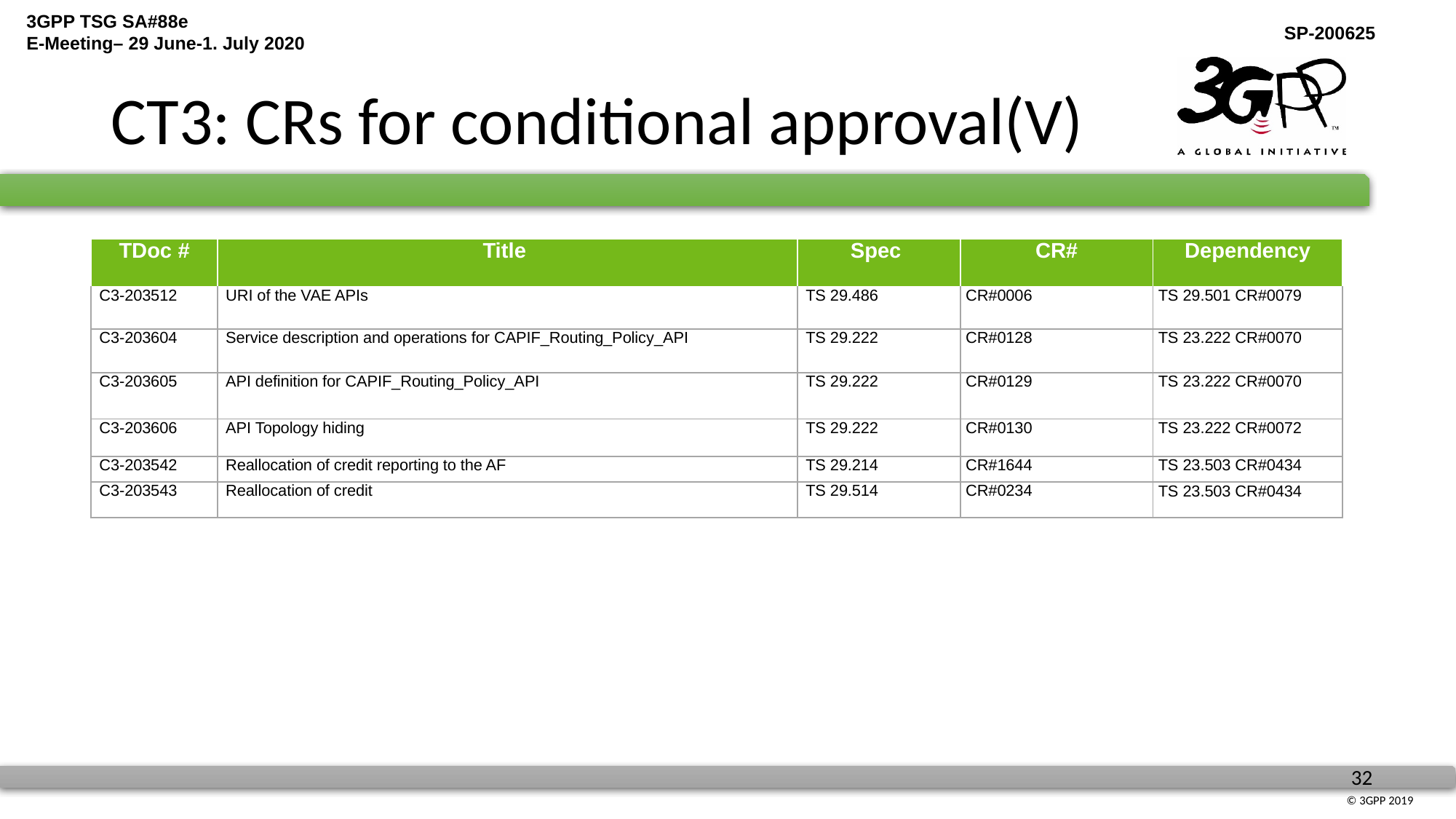

# CT3: CRs for conditional approval(V)
| TDoc # | Title | Spec | CR# | Dependency |
| --- | --- | --- | --- | --- |
| C3-203512 | URI of the VAE APIs | TS 29.486 | CR#0006 | TS 29.501 CR#0079 |
| C3-203604 | Service description and operations for CAPIF\_Routing\_Policy\_API | TS 29.222 | CR#0128 | TS 23.222 CR#0070 |
| C3-203605 | API definition for CAPIF\_Routing\_Policy\_API | TS 29.222 | CR#0129 | TS 23.222 CR#0070 |
| C3-203606 | API Topology hiding | TS 29.222 | CR#0130 | TS 23.222 CR#0072 |
| C3-203542 | Reallocation of credit reporting to the AF | TS 29.214 | CR#1644 | TS 23.503 CR#0434 |
| C3-203543 | Reallocation of credit | TS 29.514 | CR#0234 | TS 23.503 CR#0434 |